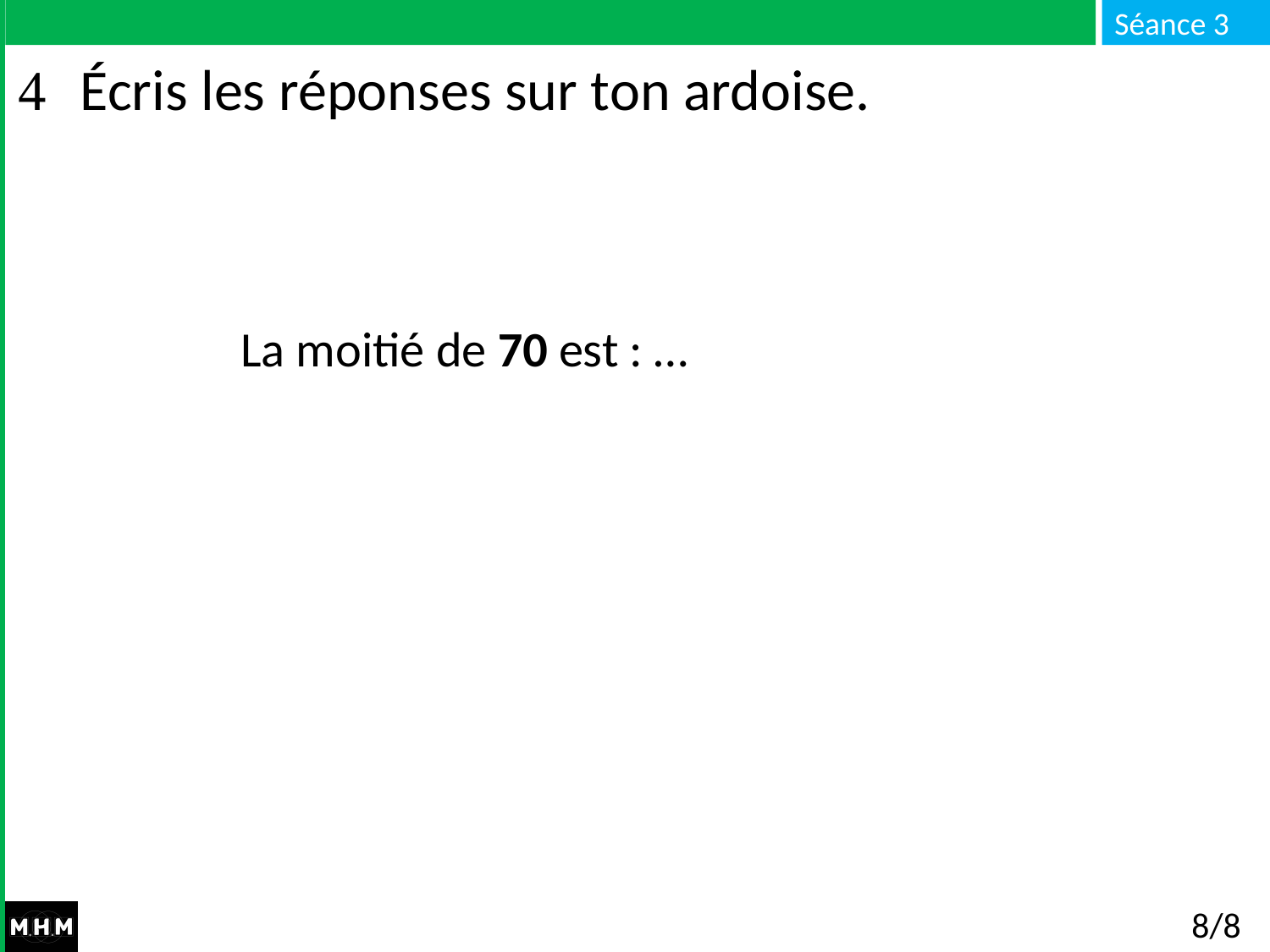

# Écris les réponses sur ton ardoise.
La moitié de 70 est : …

8/8